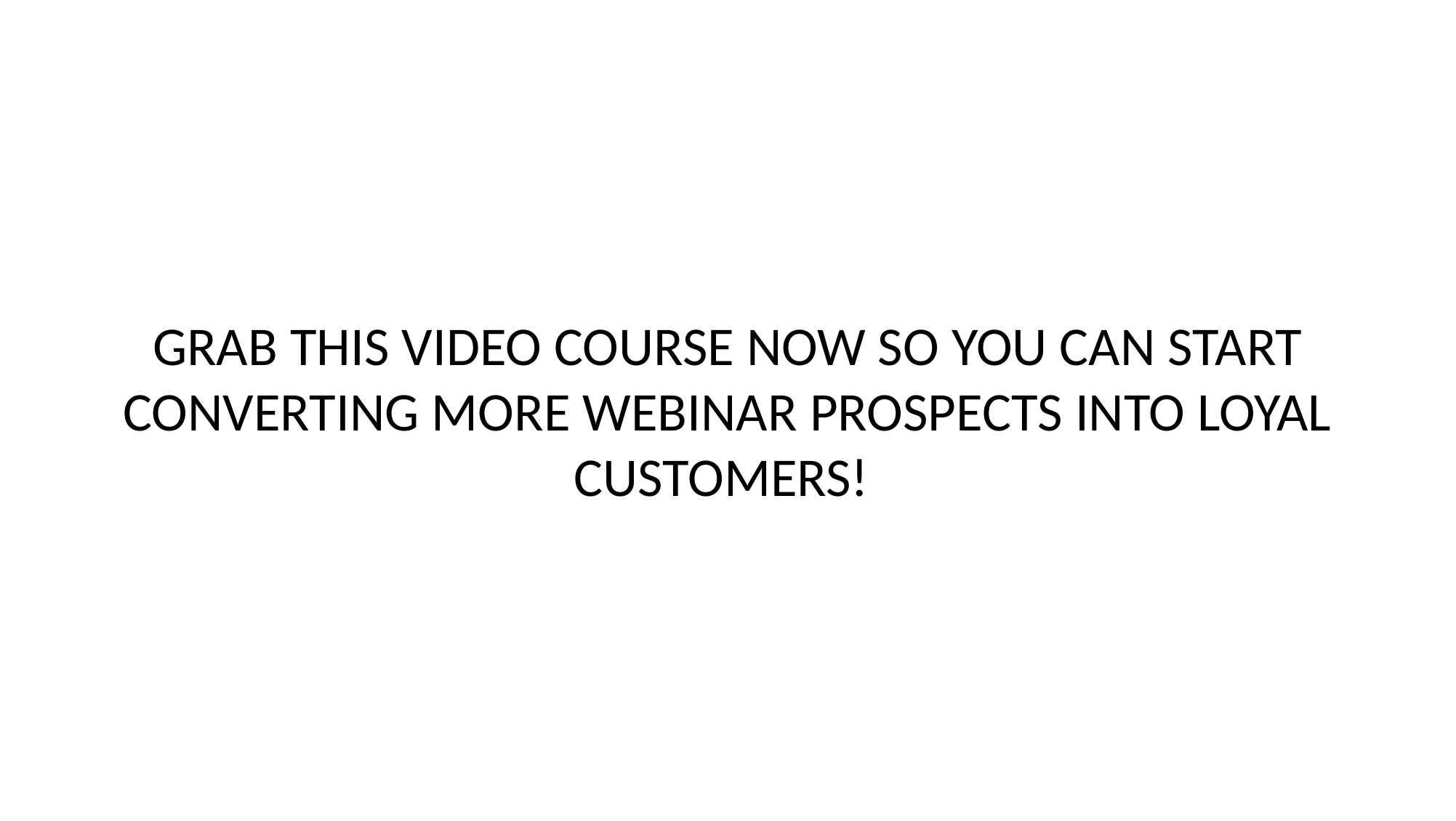

GRAB THIS VIDEO COURSE NOW SO YOU CAN START CONVERTING MORE WEBINAR PROSPECTS INTO LOYAL CUSTOMERS!